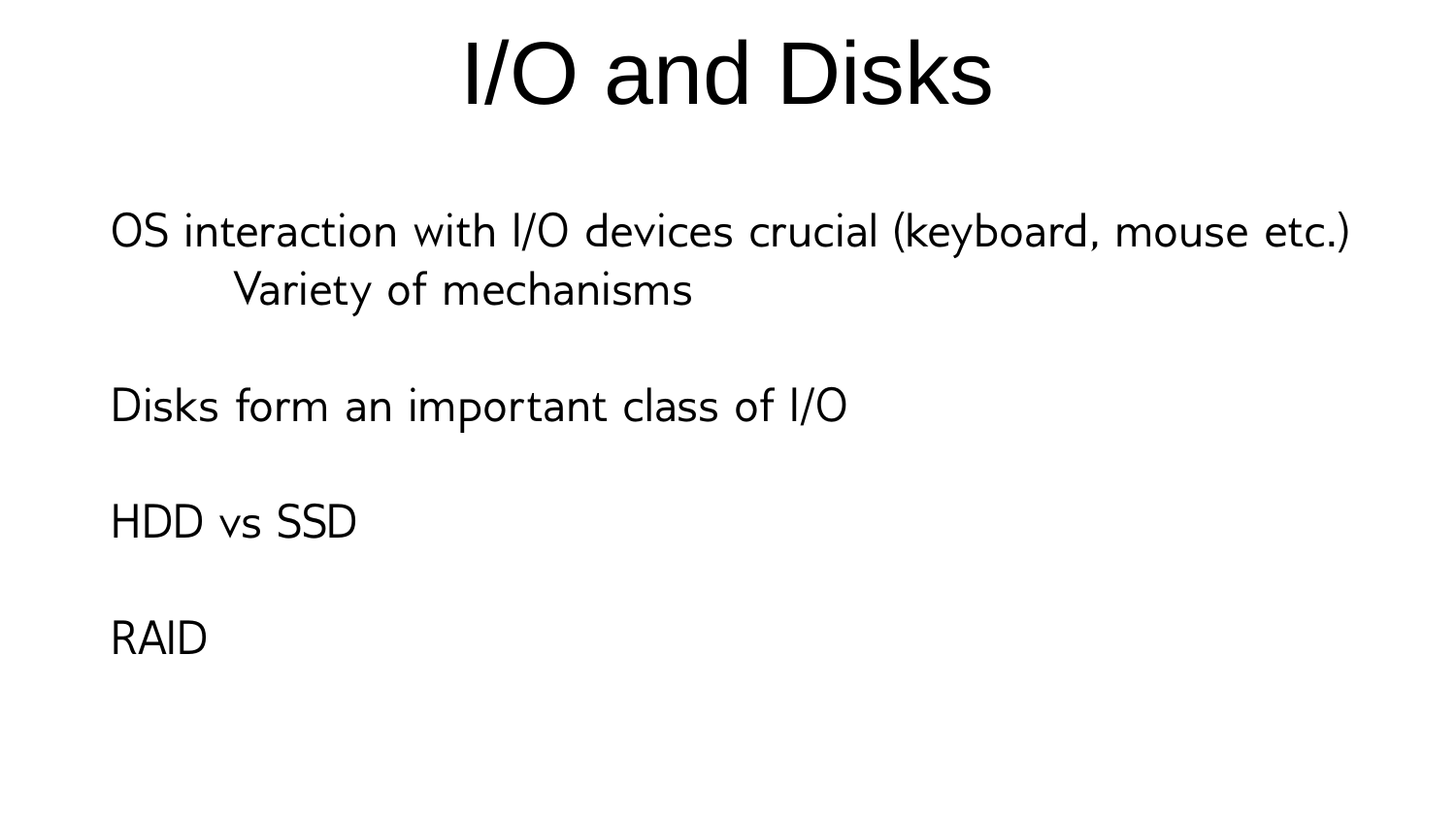

# I/O and Disks
OS interaction with I/O devices crucial (keyboard, mouse etc.)
	Variety of mechanisms

Disks form an important class of I/O

HDD vs SSD

RAID